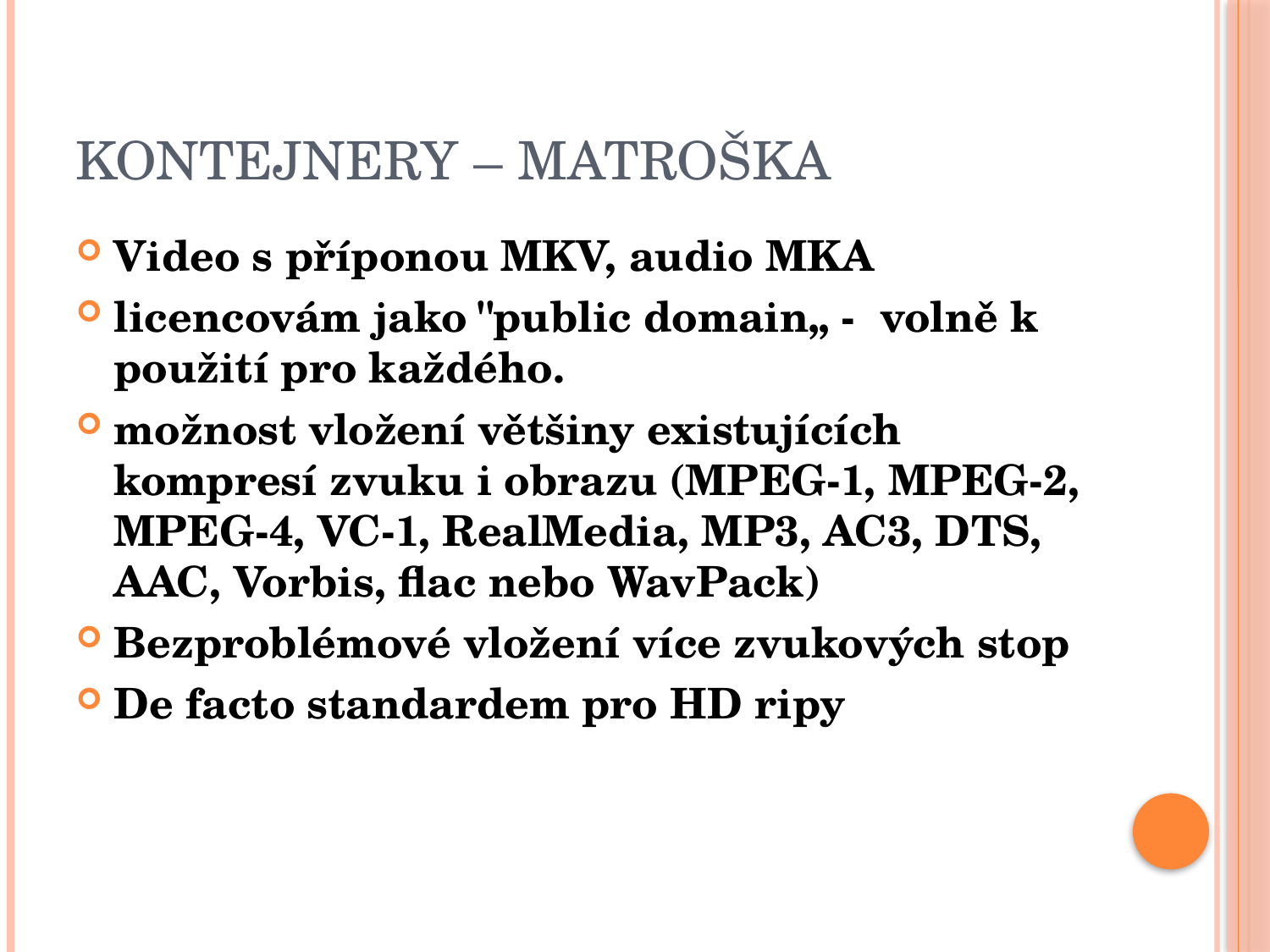

# Kontejnery – Matroška
Video s příponou MKV, audio MKA
licencovám jako "public domain„ -  volně k použití pro každého.
možnost vložení většiny existujících kompresí zvuku i obrazu (MPEG-1, MPEG-2, MPEG-4, VC-1, RealMedia, MP3, AC3, DTS, AAC, Vorbis, flac nebo WavPack)
Bezproblémové vložení více zvukových stop
De facto standardem pro HD ripy